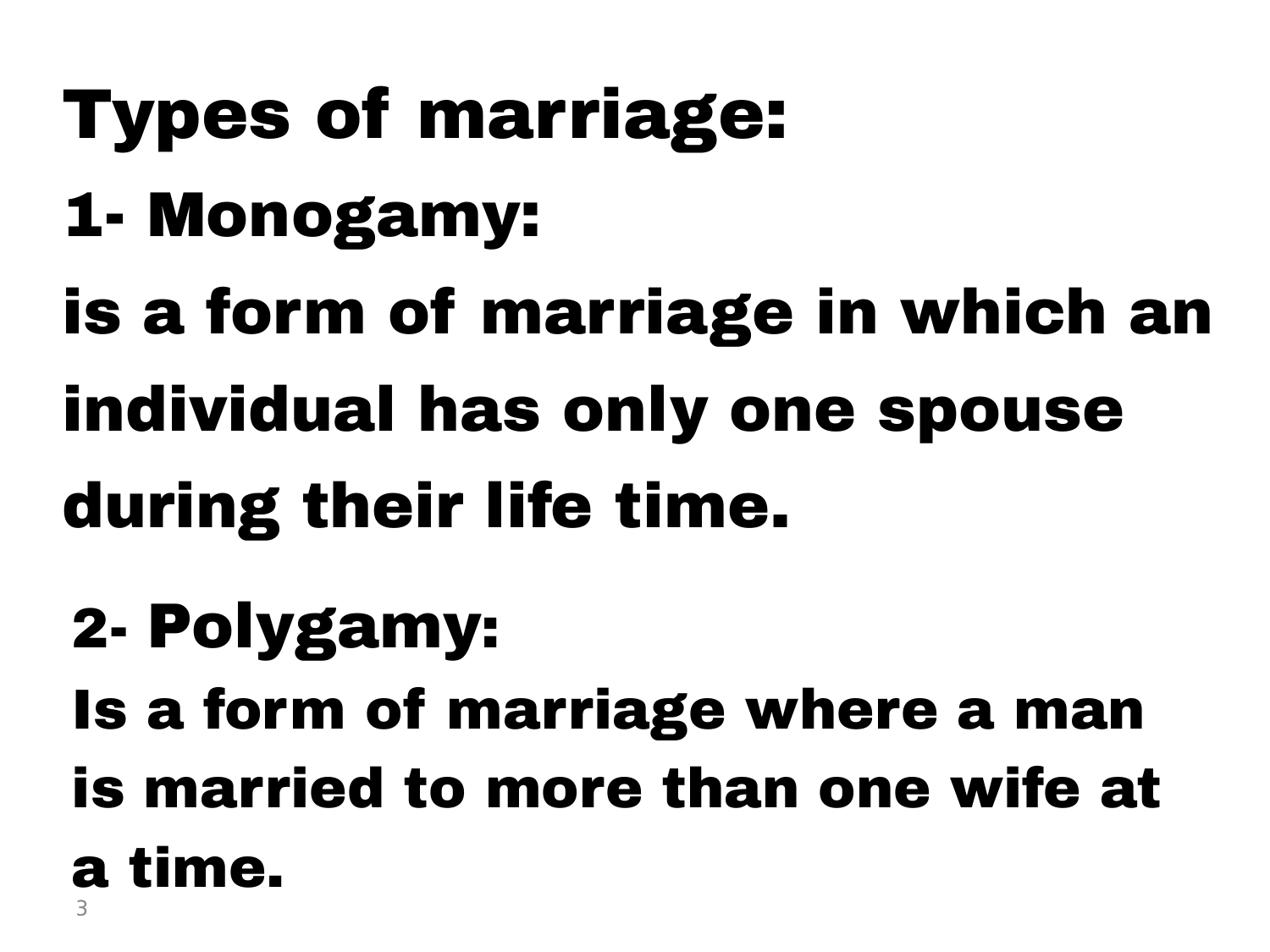

Types of marriage:
1- Monogamy:
is a form of marriage in which an individual has only one spouse during their life time.
2- Polygamy:
Is a form of marriage where a man is married to more than one wife at a time.
3